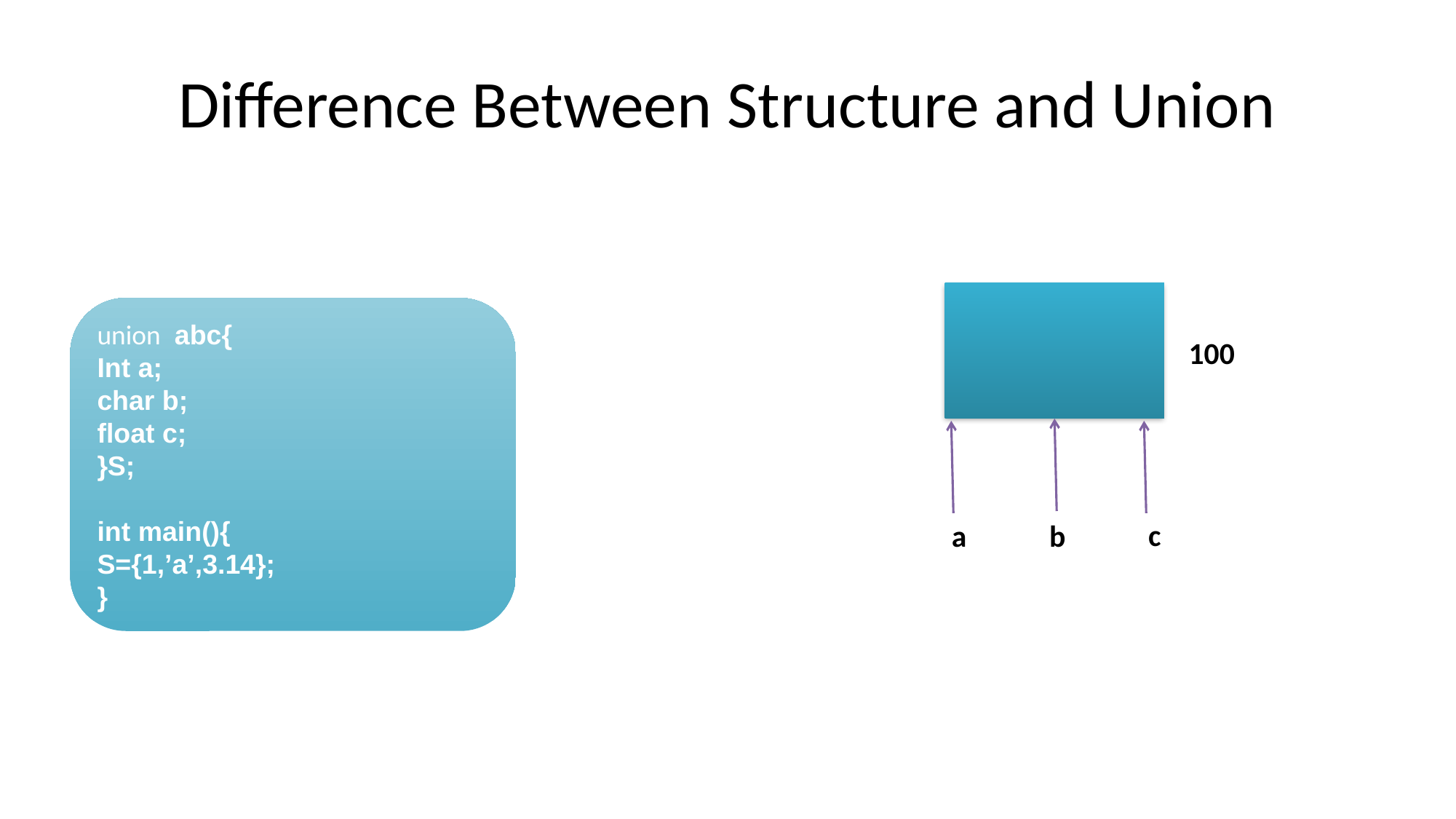

# Difference Between Structure and Union

100
Union

union  abc{
Int a;
char b;
float c;
}S;

int main(){
S={1,’a’,3.14};
}
100
c
a
b
Memory allocation